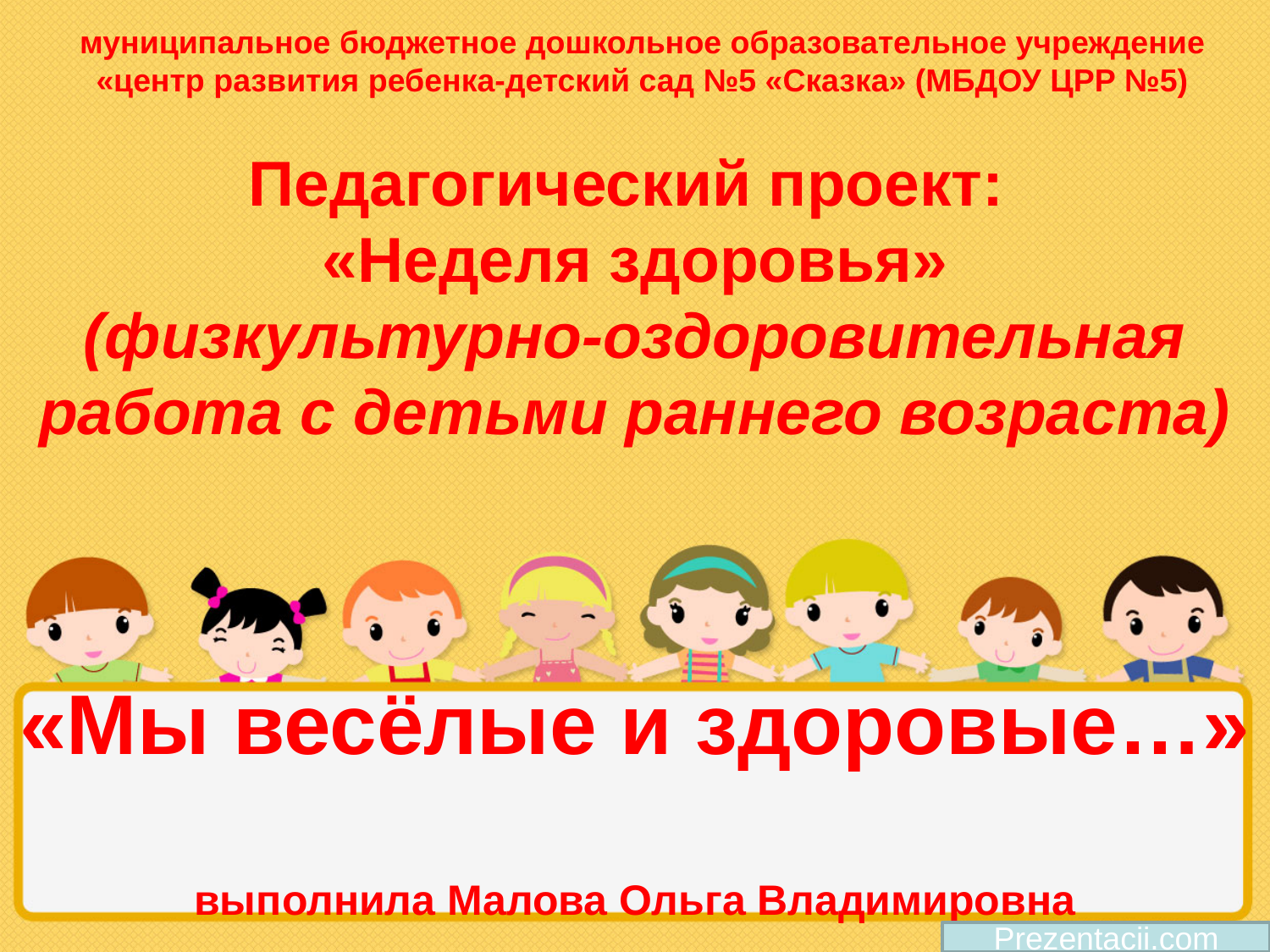

муниципальное бюджетное дошкольное образовательное учреждение
«центр развития ребенка-детский сад №5 «Сказка» (МБДОУ ЦРР №5)
Педагогический проект: 
«Неделя здоровья»
(физкультурно-оздоровительная работа с детьми раннего возраста)
# «Мы весёлые и здоровые…» выполнила Малова Ольга Владимировна
Prezentacii.com